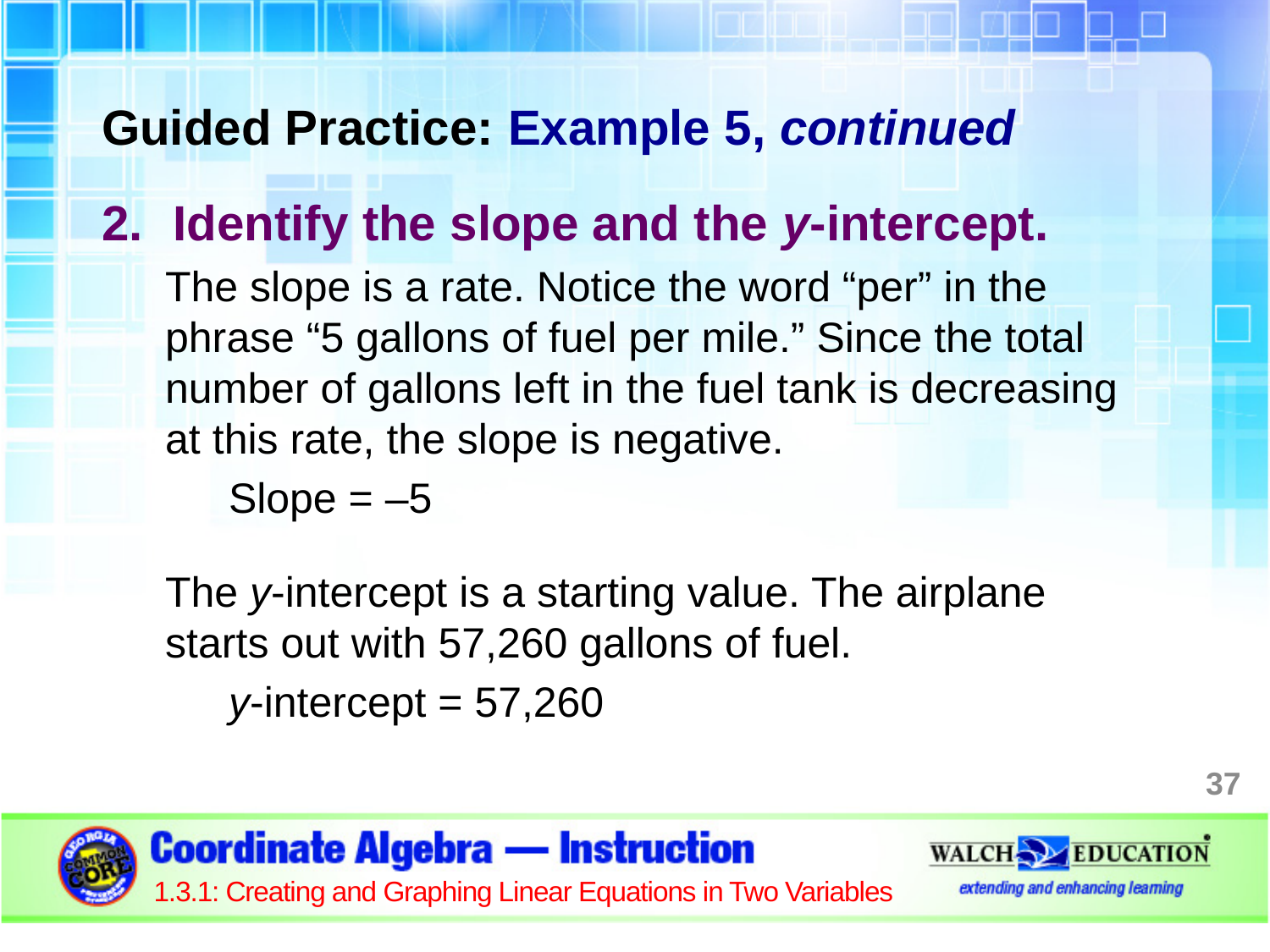

Guided Practice: Example 5, continued

Identify the slope and the y-intercept.
The slope is a rate. Notice the word “per” in the phrase “5 gallons of fuel per mile.” Since the total number of gallons left in the fuel tank is decreasing at this rate, the slope is negative.
Slope = –5

The y-intercept is a starting value. The airplane starts out with 57,260 gallons of fuel.
y-intercept = 57,260
37
1.3.1: Creating and Graphing Linear Equations in Two Variables